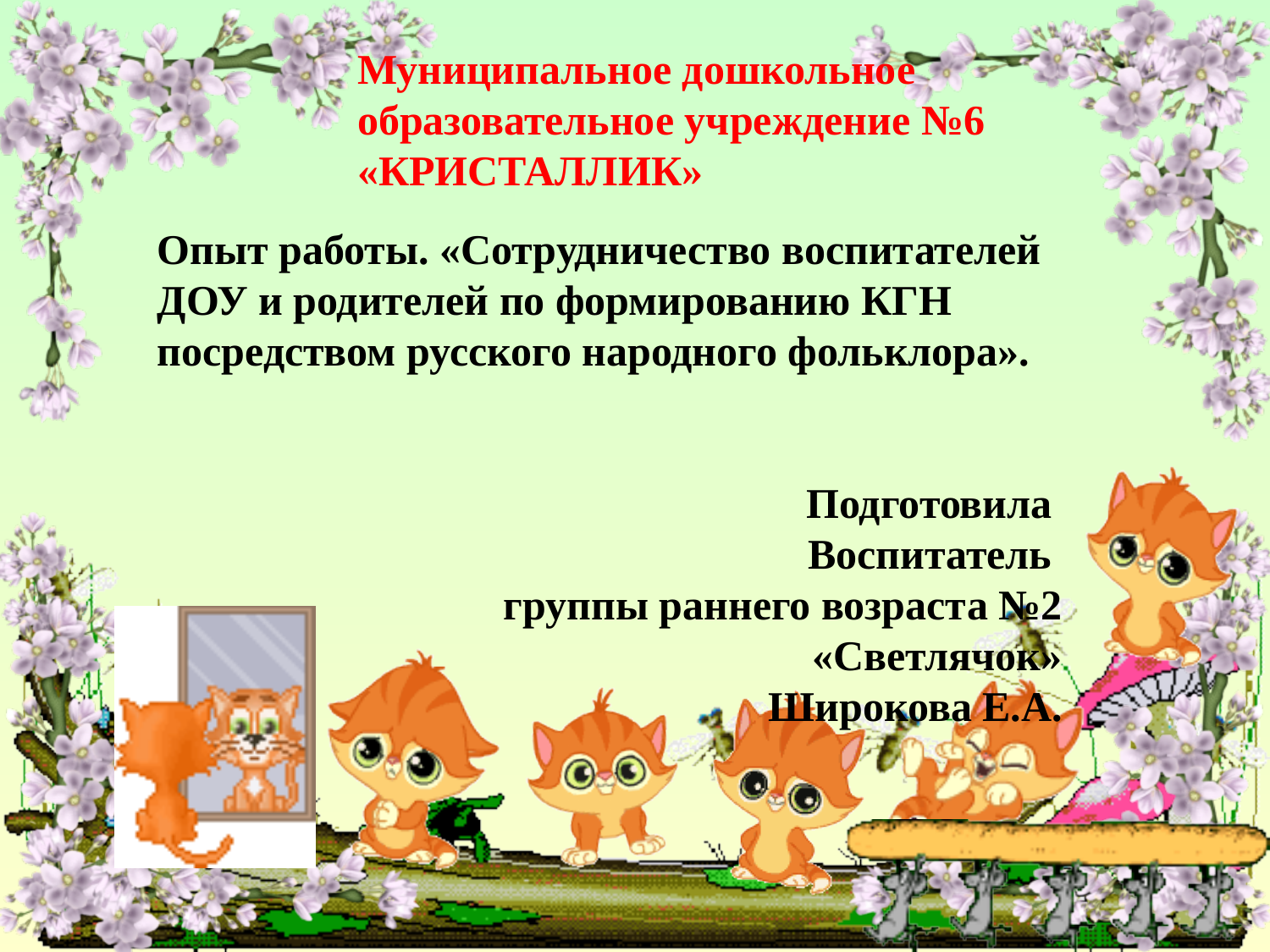

Муниципальное дошкольное образовательное учреждение №6 «КРИСТАЛЛИК»
Опыт работы. «Сотрудничество воспитателей ДОУ и родителей по формированию КГН посредством русского народного фольклора».

Подготовила
Воспитатель
группы раннего возраста №2
«Светлячок»
Широкова Е.А.